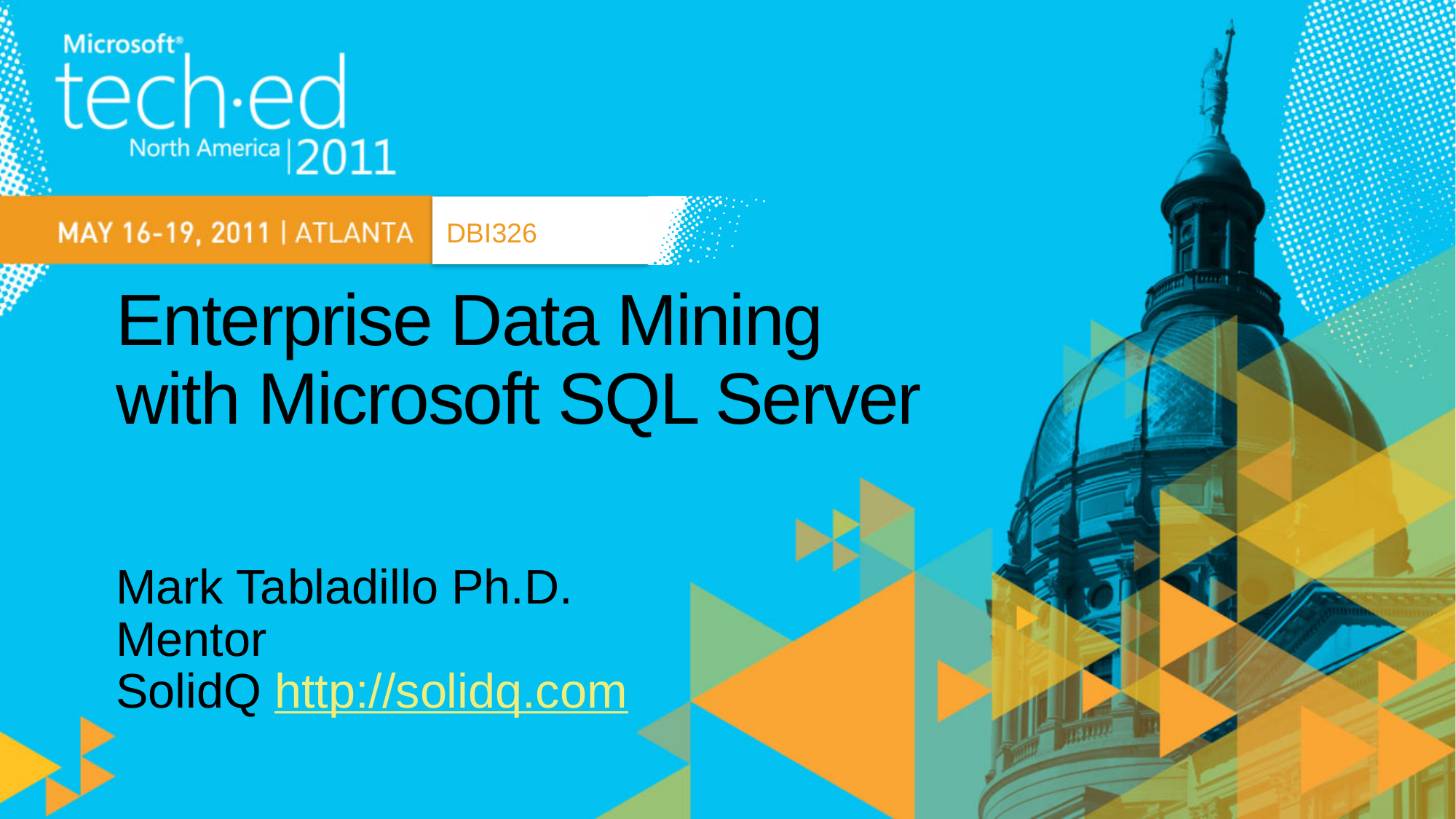

DBI326
# Enterprise Data Mining with Microsoft SQL Server
Mark Tabladillo Ph.D.
Mentor
SolidQ http://solidq.com